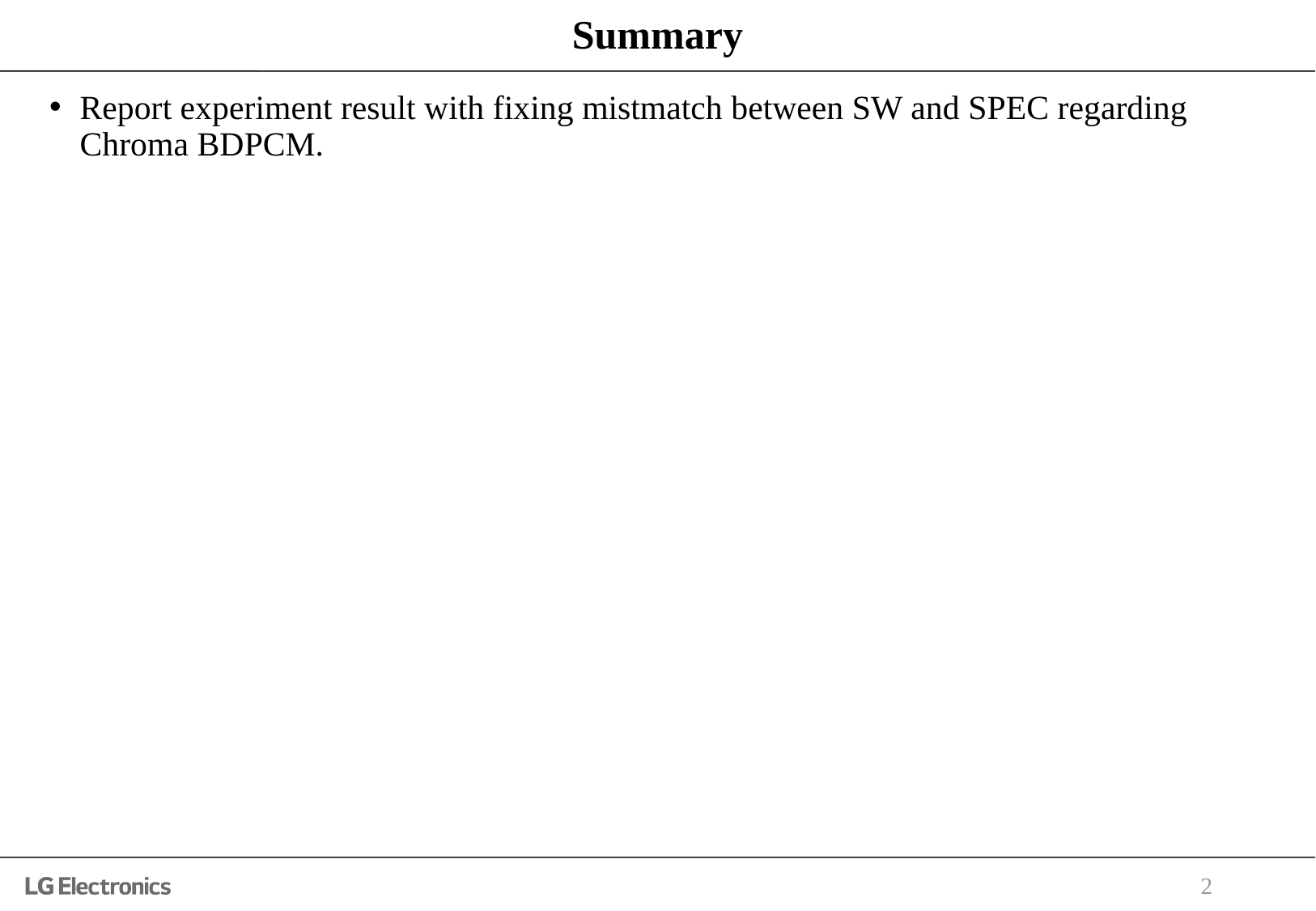

# Summary
Report experiment result with fixing mistmatch between SW and SPEC regarding Chroma BDPCM.
2